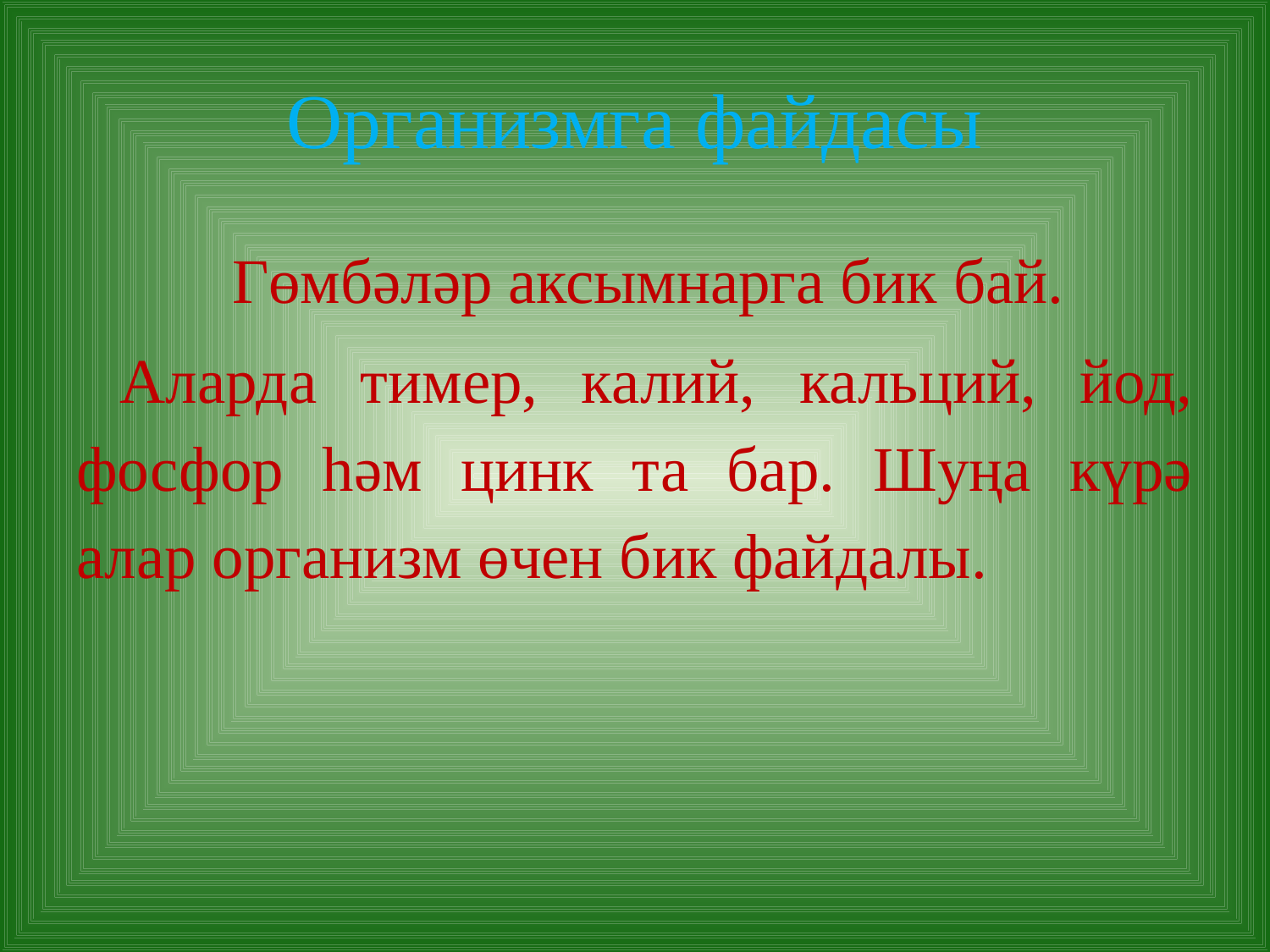

# Организмга файдасы
           Гөмбәләр аксымнарга бик бай.
 Аларда тимер, калий, кальций, йод, фосфор һәм цинк та бар. Шуңа күрә алар организм өчен бик файдалы.